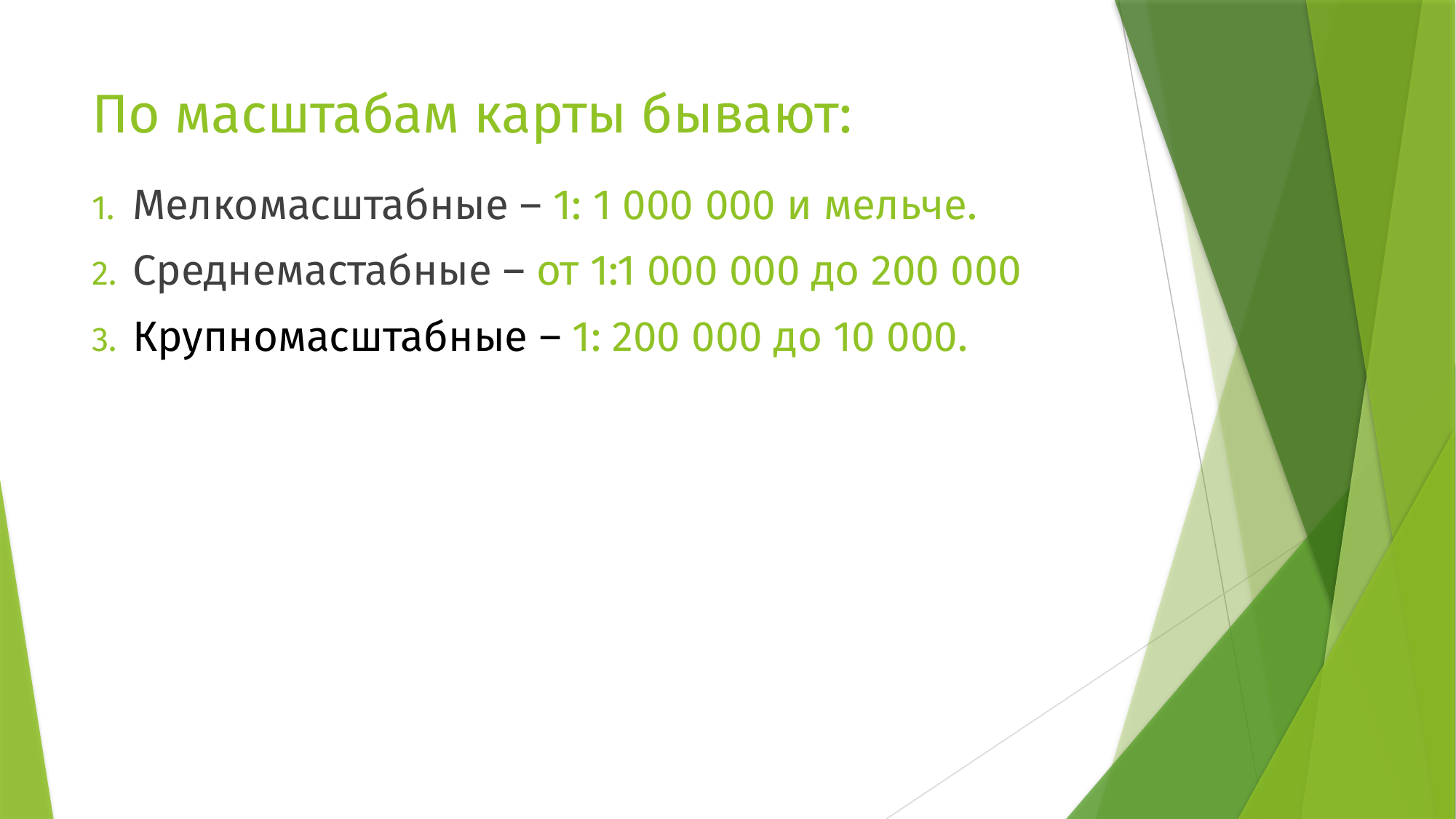

# По масштабам карты бывают:
Мелкомасштабные – 1: 1 000 000 и мельче.
Среднемастабные – от 1:1 000 000 до 200 000
Крупномасштабные – 1: 200 000 до 10 000.